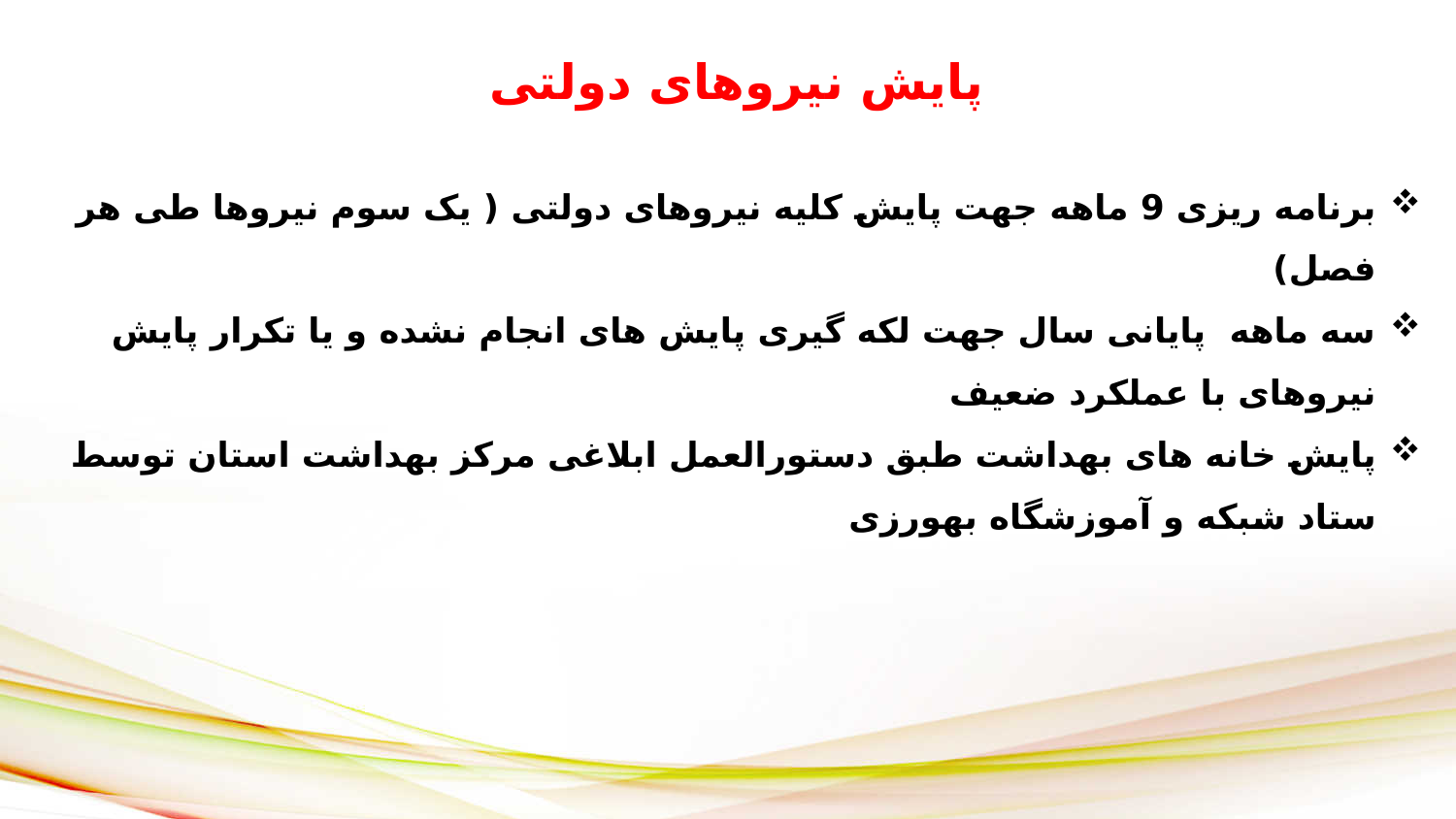

پایش نیروهای دولتی
برنامه ریزی 9 ماهه جهت پایش کلیه نیروهای دولتی ( یک سوم نیروها طی هر فصل)
سه ماهه  پایانی سال جهت لکه گیری پایش های انجام نشده و یا تکرار پایش نیروهای با عملکرد ضعیف
پایش خانه های بهداشت طبق دستورالعمل ابلاغی مرکز بهداشت استان توسط ستاد شبکه و آموزشگاه بهورزی